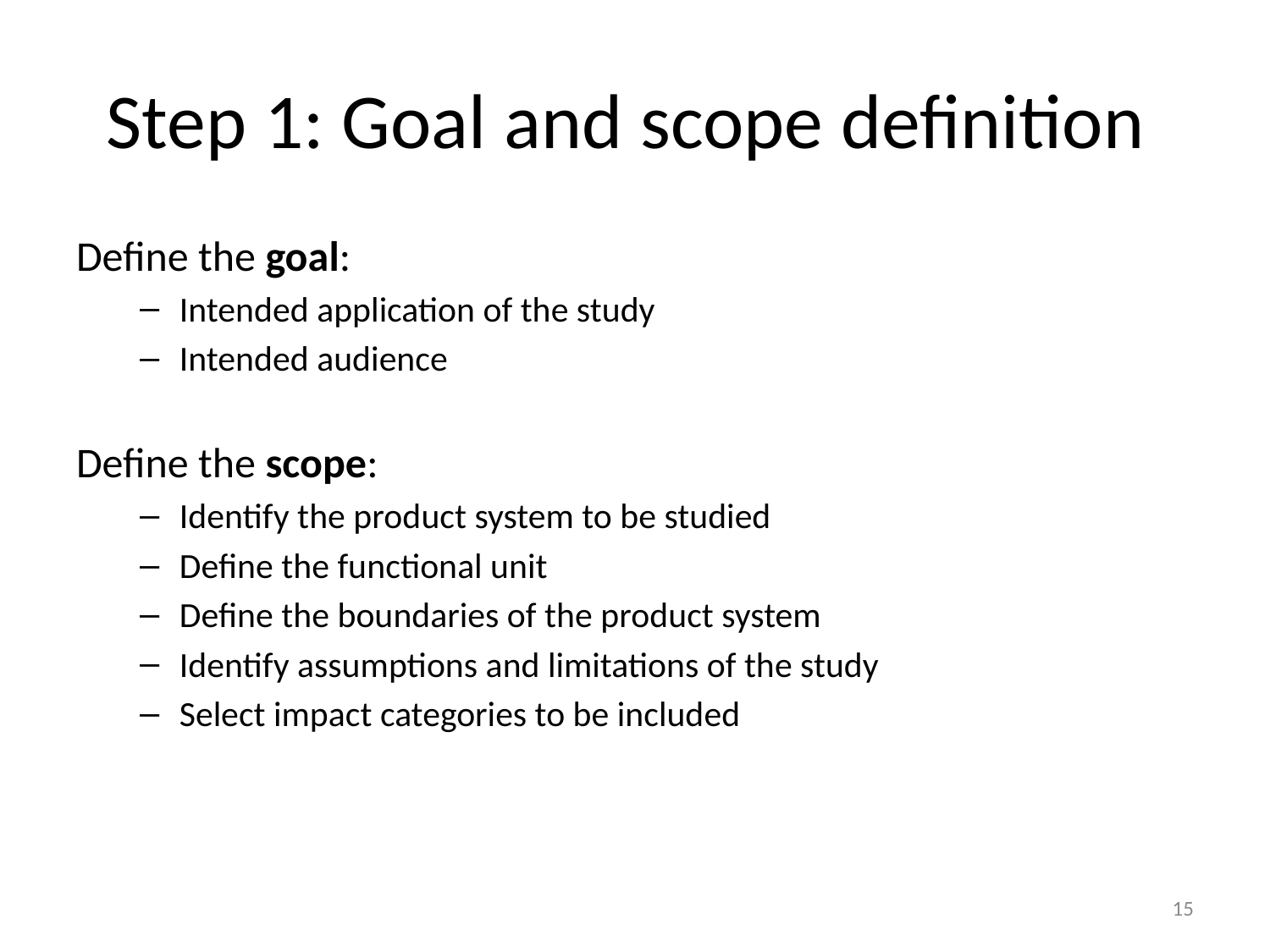

# Step 1: Goal and scope definition
Define the goal:
Intended application of the study
Intended audience

Define the scope:
Identify the product system to be studied
Define the functional unit
Define the boundaries of the product system
Identify assumptions and limitations of the study
Select impact categories to be included
15